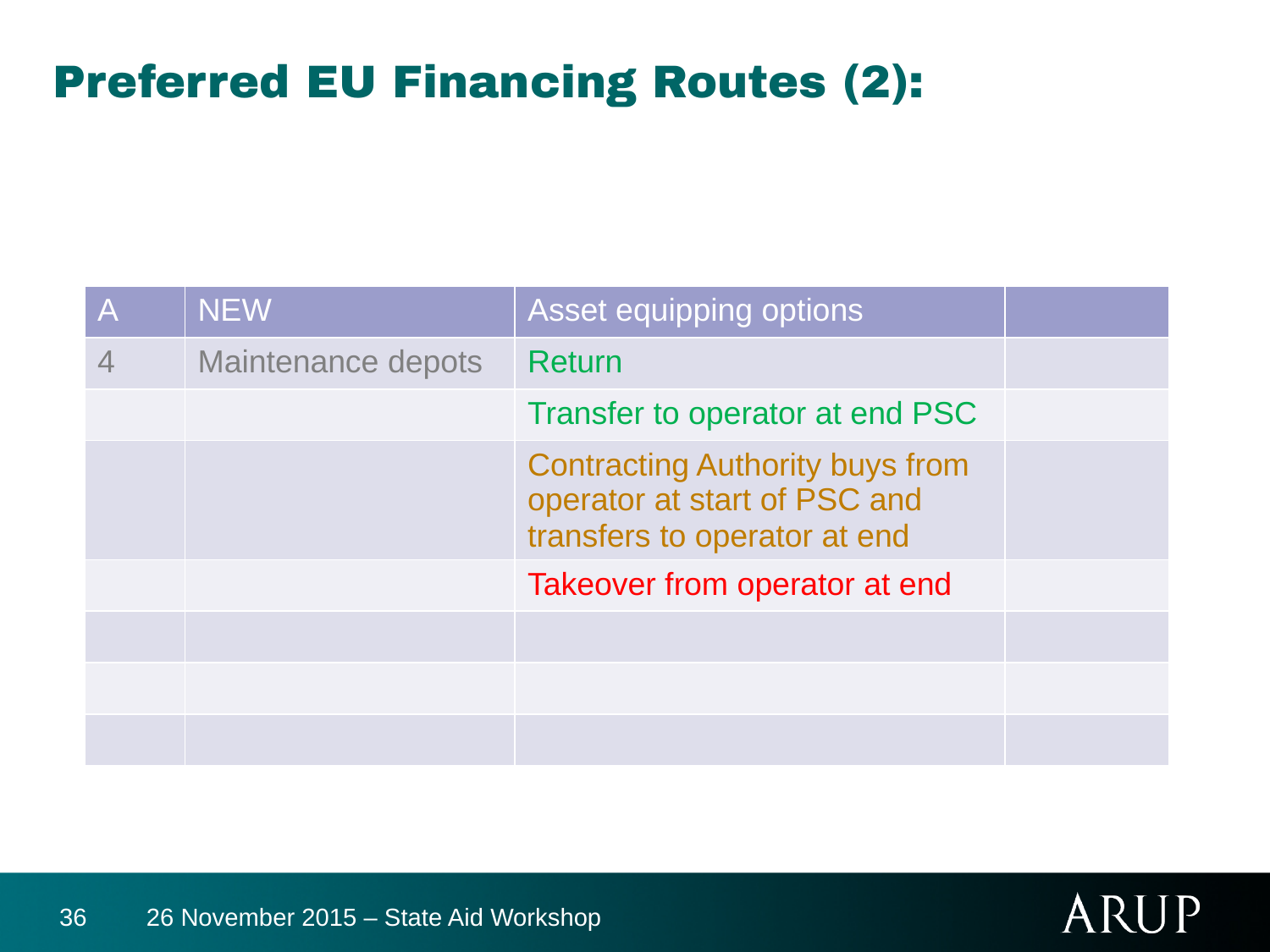

# Preferred EU Financing Routes (2):
| A | NEW | Asset equipping options |  |
| --- | --- | --- | --- |
| 4 | Maintenance depots | Return |  |
|  |  | Transfer to operator at end PSC |  |
|  |  | Contracting Authority buys from operator at start of PSC and transfers to operator at end |  |
|  |  | Takeover from operator at end |  |
|  |  |  |  |
|  |  |  |  |
|  |  |  |  |
36
26 November 2015 – State Aid Workshop